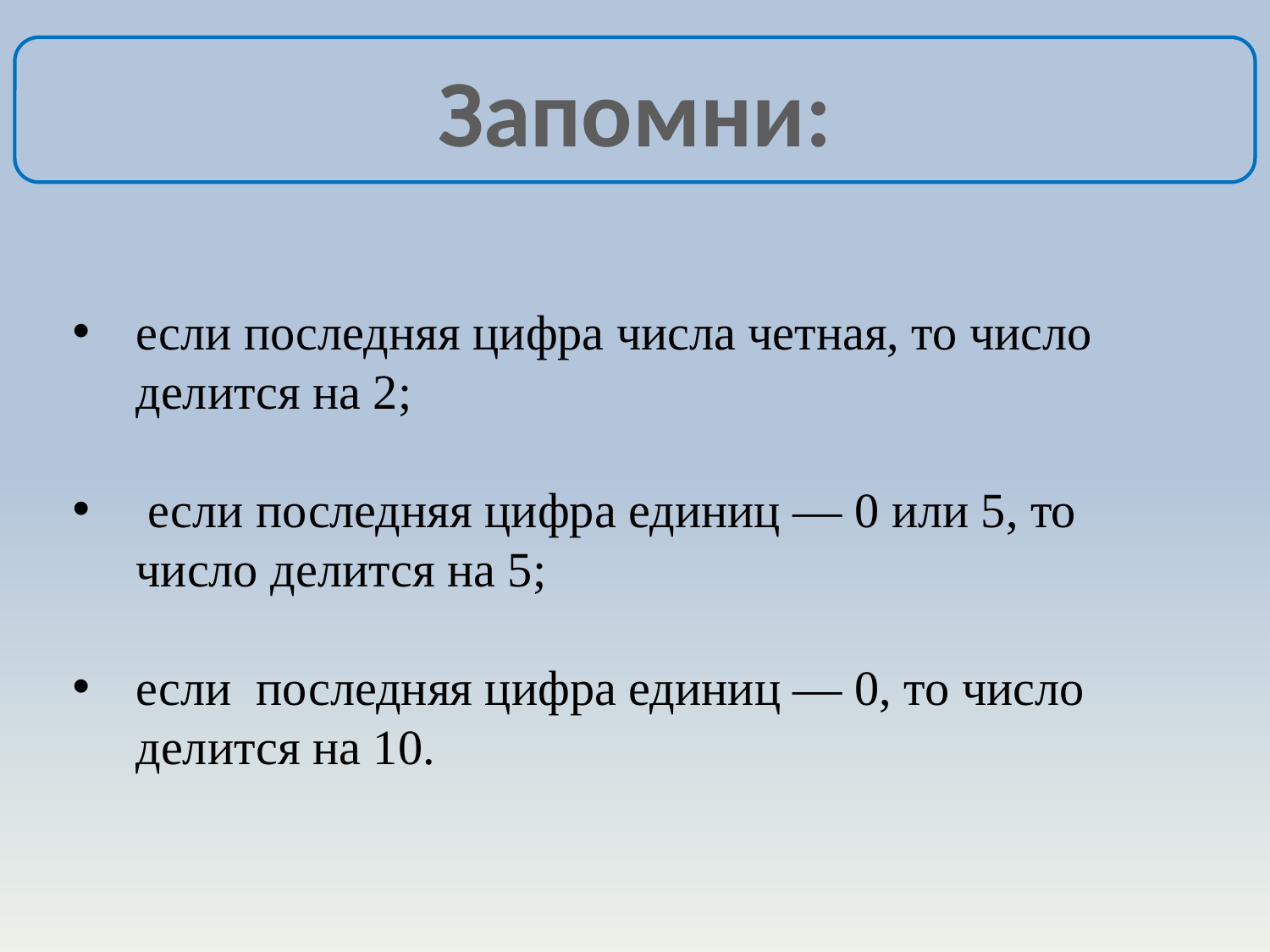

Запомни:

если последняя цифра числа четная, то число делится на 2;

 если последняя цифра единиц — 0 или 5, то число делится на 5;

если  последняя цифра единиц — 0, то число делится на 10.